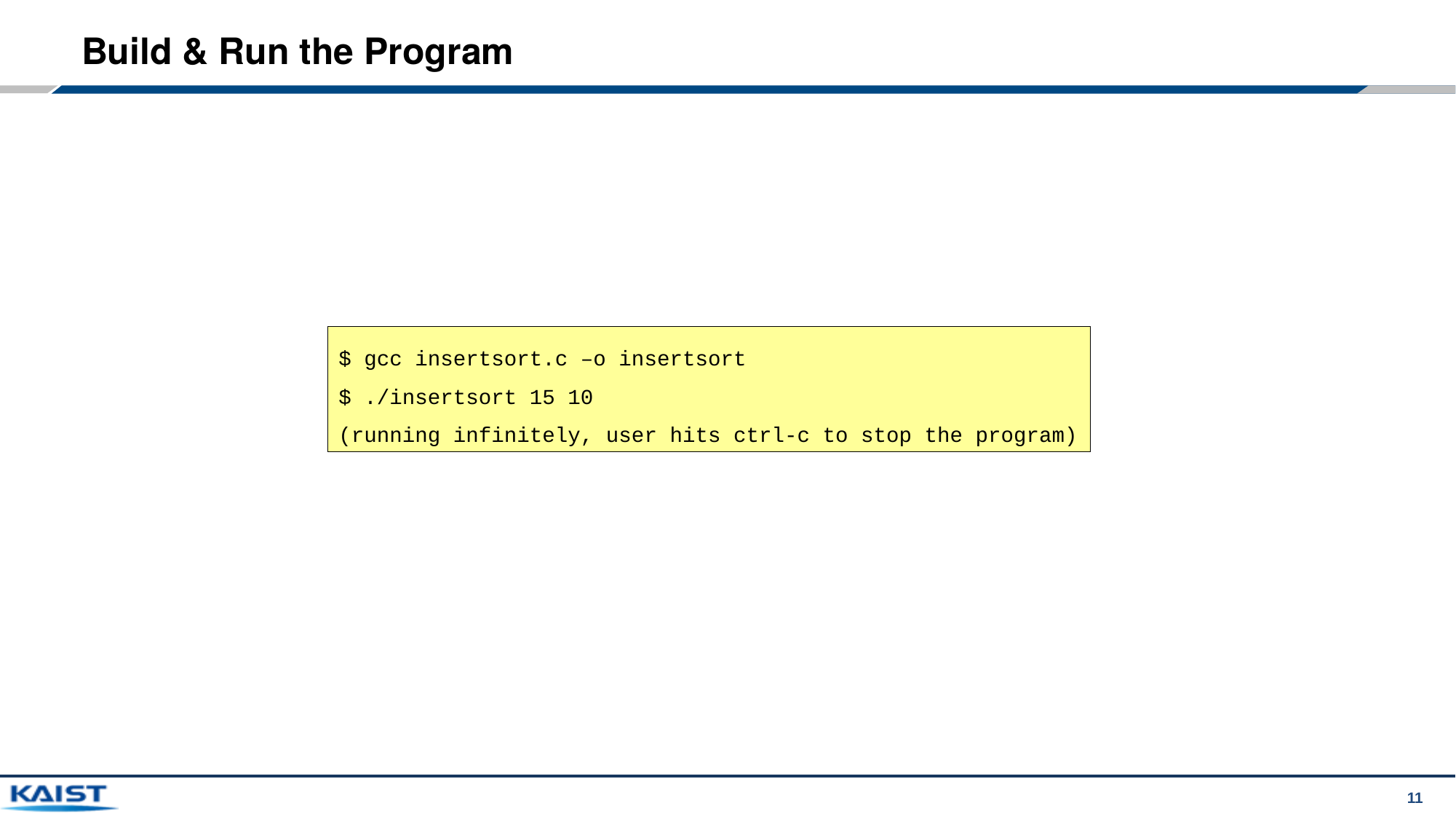

# Build & Run the Program
$ gcc insertsort.c –o insertsort
$ ./insertsort 15 10
(running infinitely, user hits ctrl-c to stop the program)